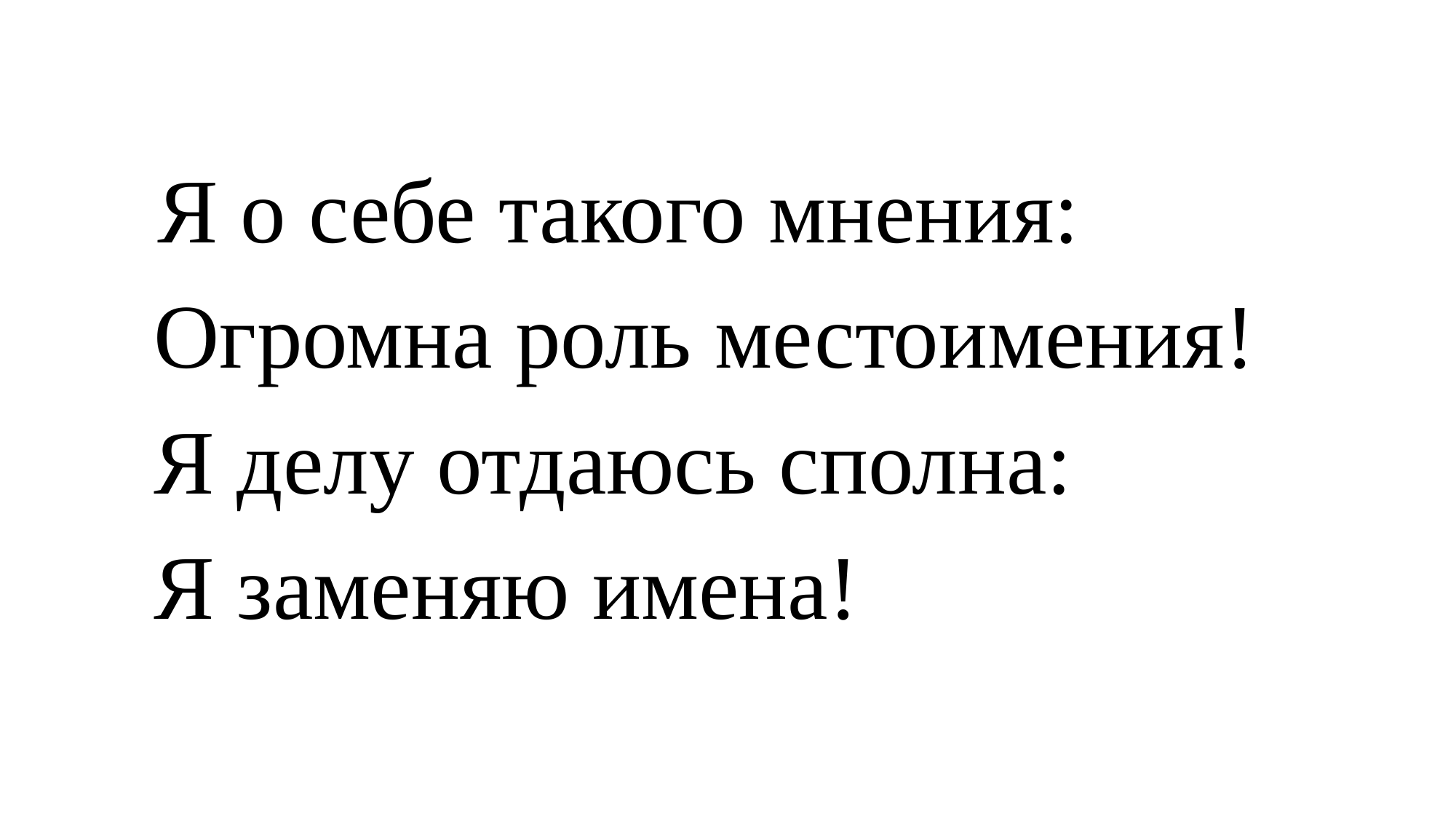

Я о себе такого мнения:
 Огромна роль местоимения!
 Я делу отдаюсь сполна:
 Я заменяю имена!